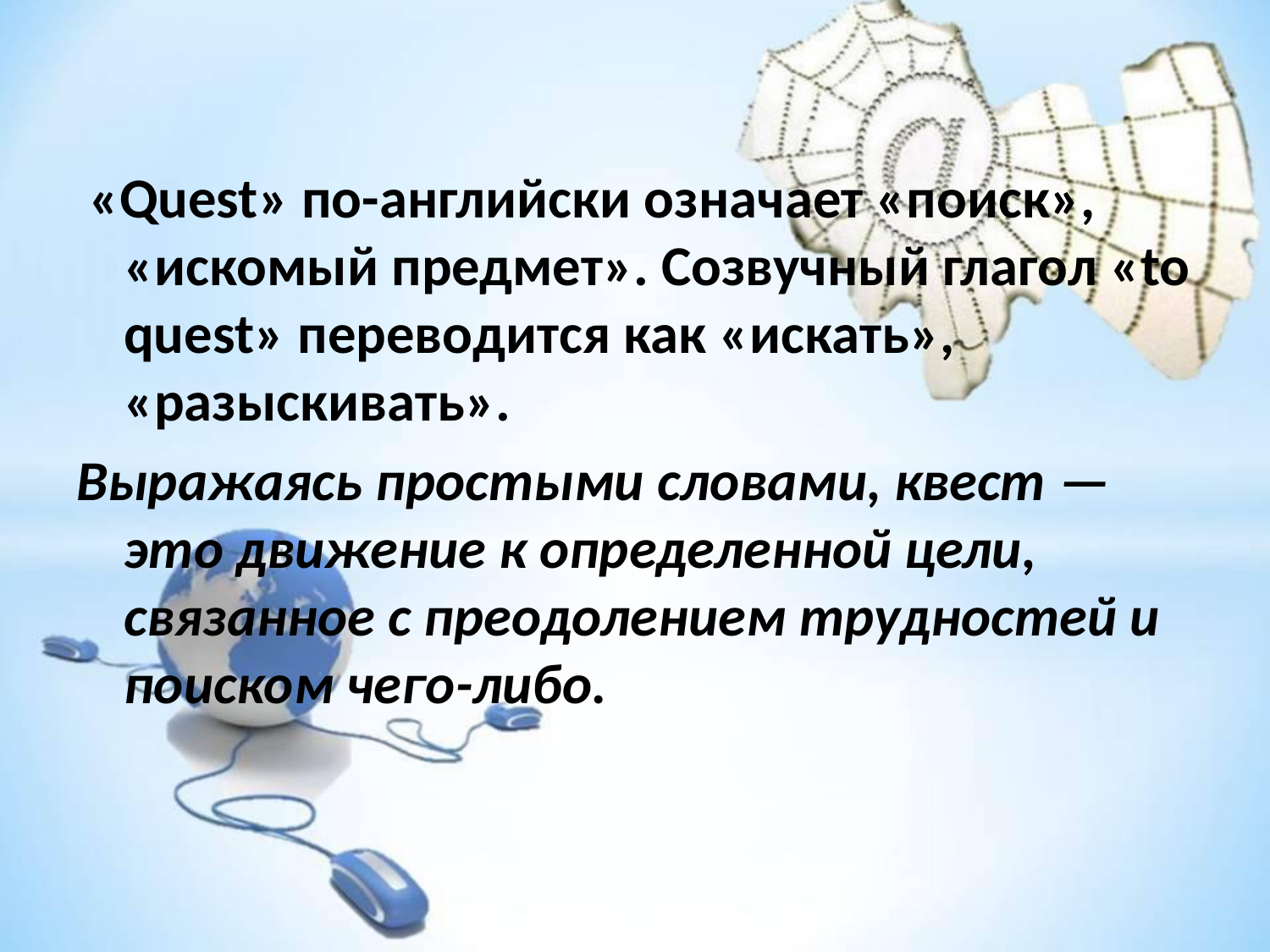

«Quest» по-английски означает «поиск», «искомый предмет». Созвучный глагол «to quest» переводится как «искать», «разыскивать».
Выражаясь простыми словами, квест — это движение к определенной цели, связанное с преодолением трудностей и поиском чего-либо.